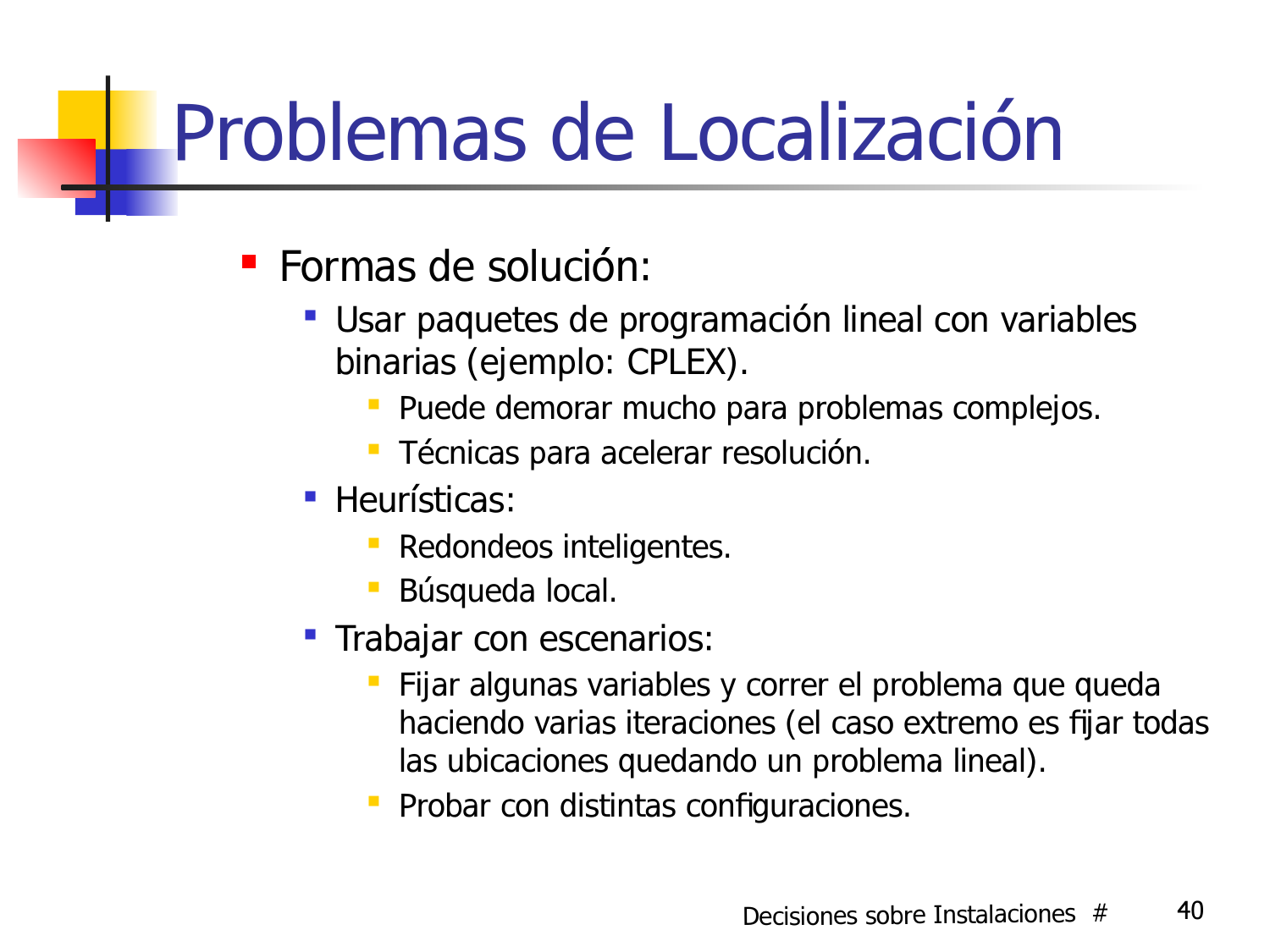

# Problemas de Localización
Formas de solución:
Usar paquetes de programación lineal con variables binarias (ejemplo: CPLEX).
Puede demorar mucho para problemas complejos.
Técnicas para acelerar resolución.
Heurísticas:
Redondeos inteligentes.
Búsqueda local.
Trabajar con escenarios:
Fijar algunas variables y correr el problema que queda haciendo varias iteraciones (el caso extremo es fijar todas las ubicaciones quedando un problema lineal).
Probar con distintas configuraciones.
40
Decisiones sobre Instalaciones  #